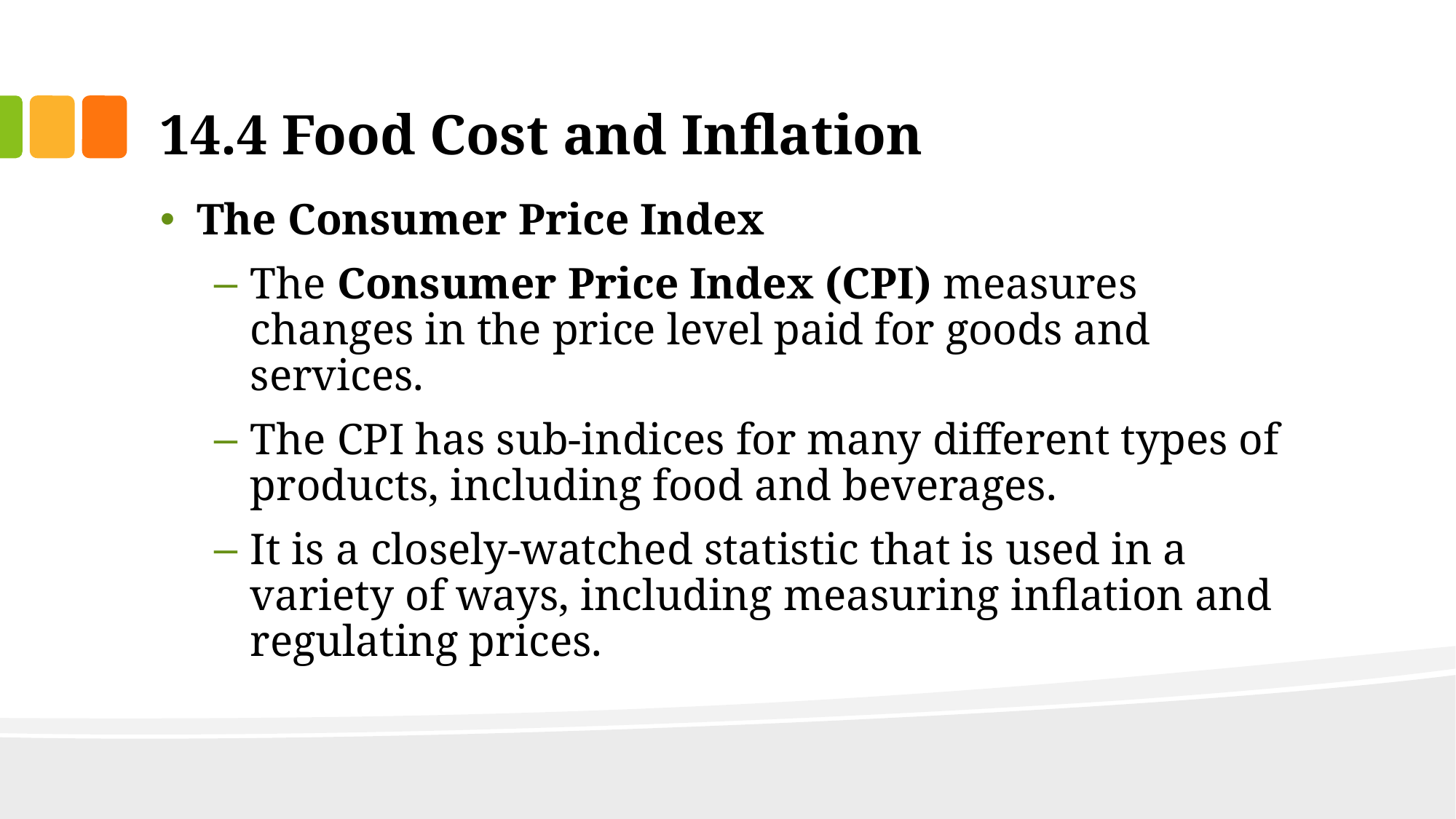

# 14.4 Food Cost and Inflation
The Consumer Price Index
The Consumer Price Index (CPI) measures changes in the price level paid for goods and services.
The CPI has sub-indices for many different types of products, including food and beverages.
It is a closely-watched statistic that is used in a variety of ways, including measuring inflation and regulating prices.